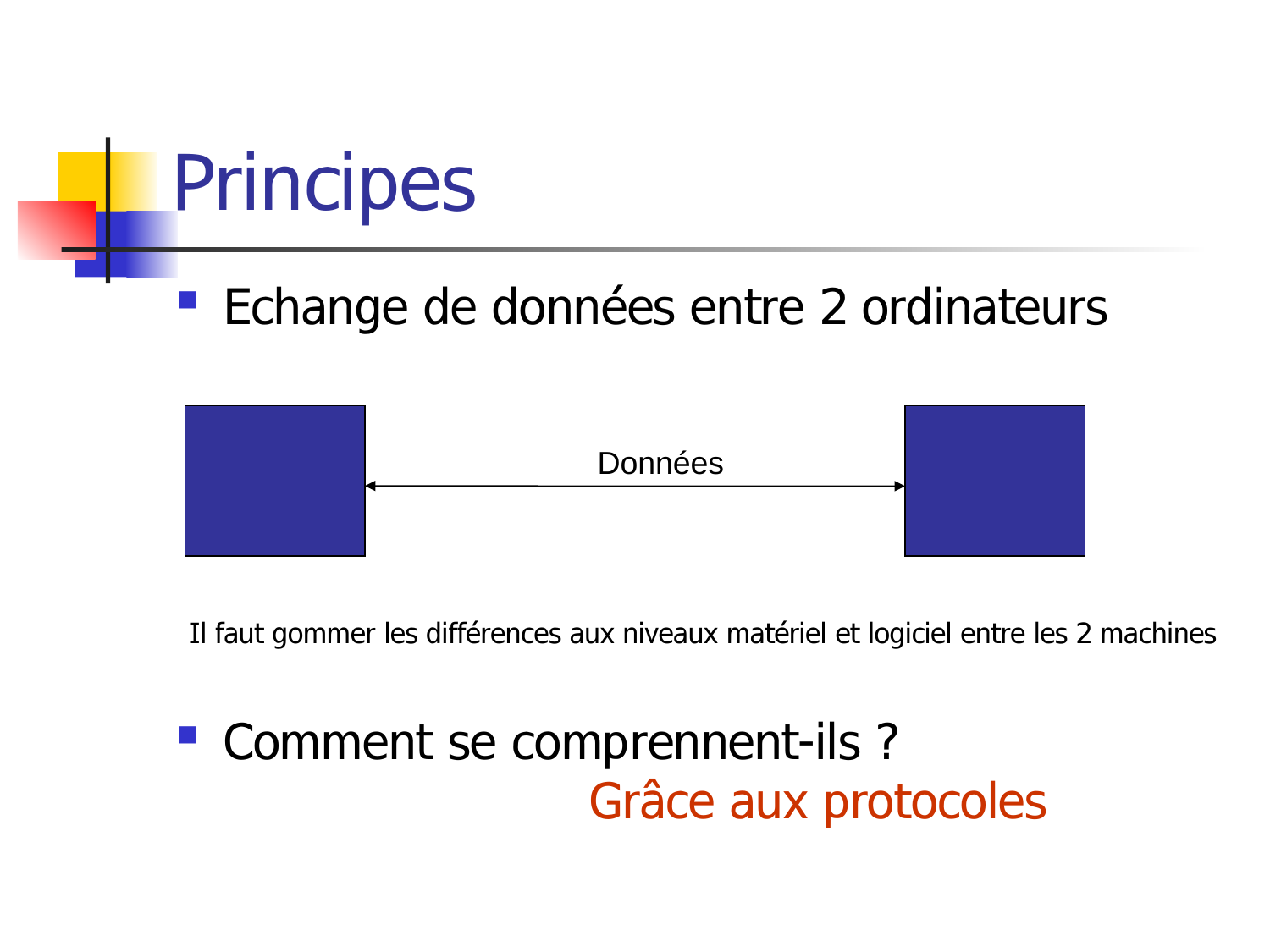

# Principes
Echange de données entre 2 ordinateurs

Il faut gommer les différences aux niveaux matériel et logiciel entre les 2 machines

Comment se comprennent-ils ?
			Grâce aux protocoles

Données